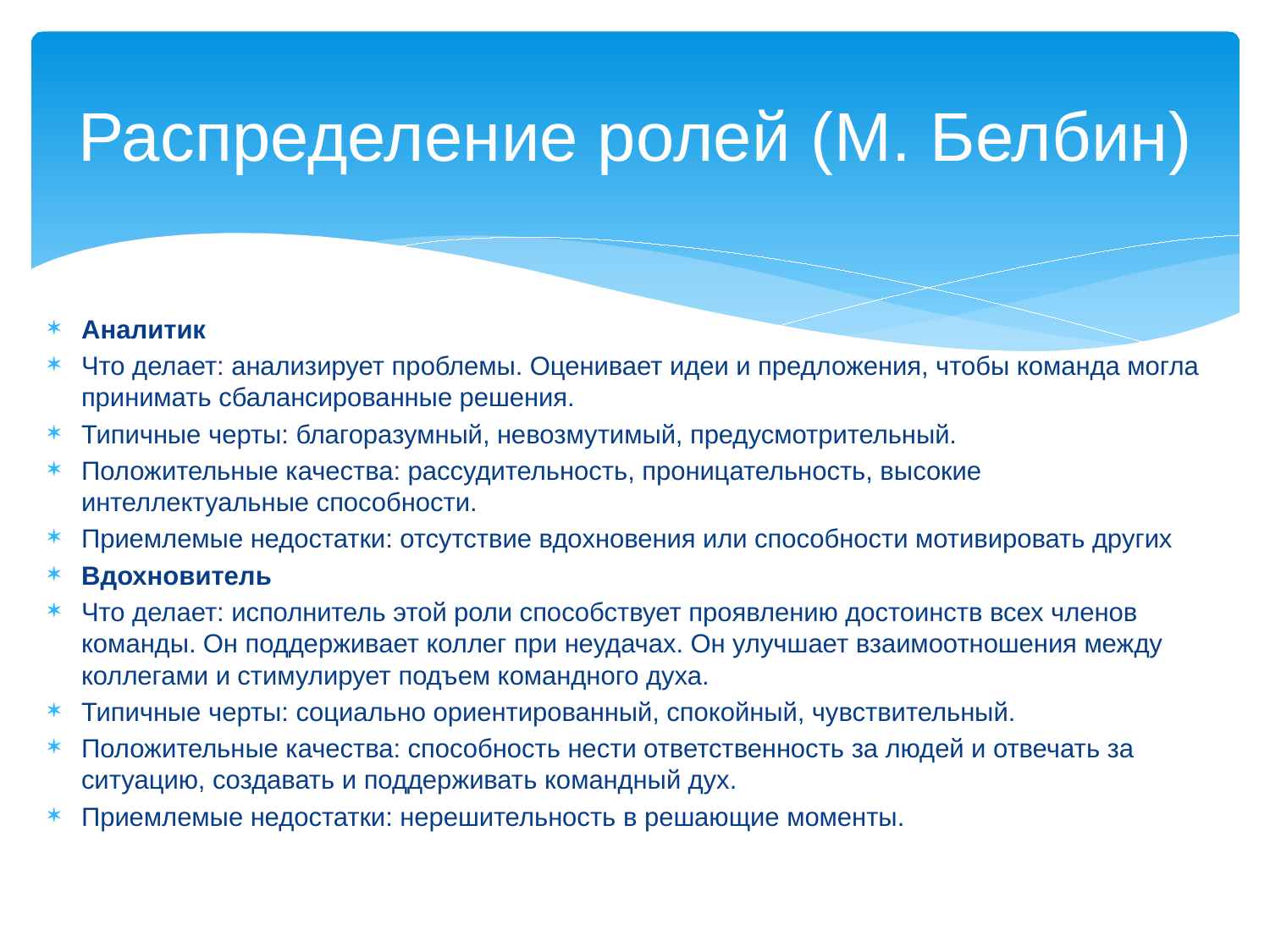

# Распределение ролей (М. Белбин)
Аналитик
Что делает: анализирует проблемы. Оценивает идеи и предложения, чтобы команда могла принимать сбалансированные решения.
Типичные черты: благоразумный, невозмутимый, предусмотрительный.
Положительные качества: рассудительность, проницательность, высокие интеллектуальные способности.
Приемлемые недостатки: отсутствие вдохновения или способности мотивировать других
Вдохновитель
Что делает: исполнитель этой роли способствует проявлению достоинств всех членов команды. Он поддерживает коллег при неудачах. Он улучшает взаимоотношения между коллегами и стимулирует подъем командного духа.
Типичные черты: социально ориентированный, спокойный, чувствительный.
Положительные качества: способность нести ответственность за людей и отвечать за ситуацию, создавать и поддерживать командный дух.
Приемлемые недостатки: нерешительность в решающие моменты.